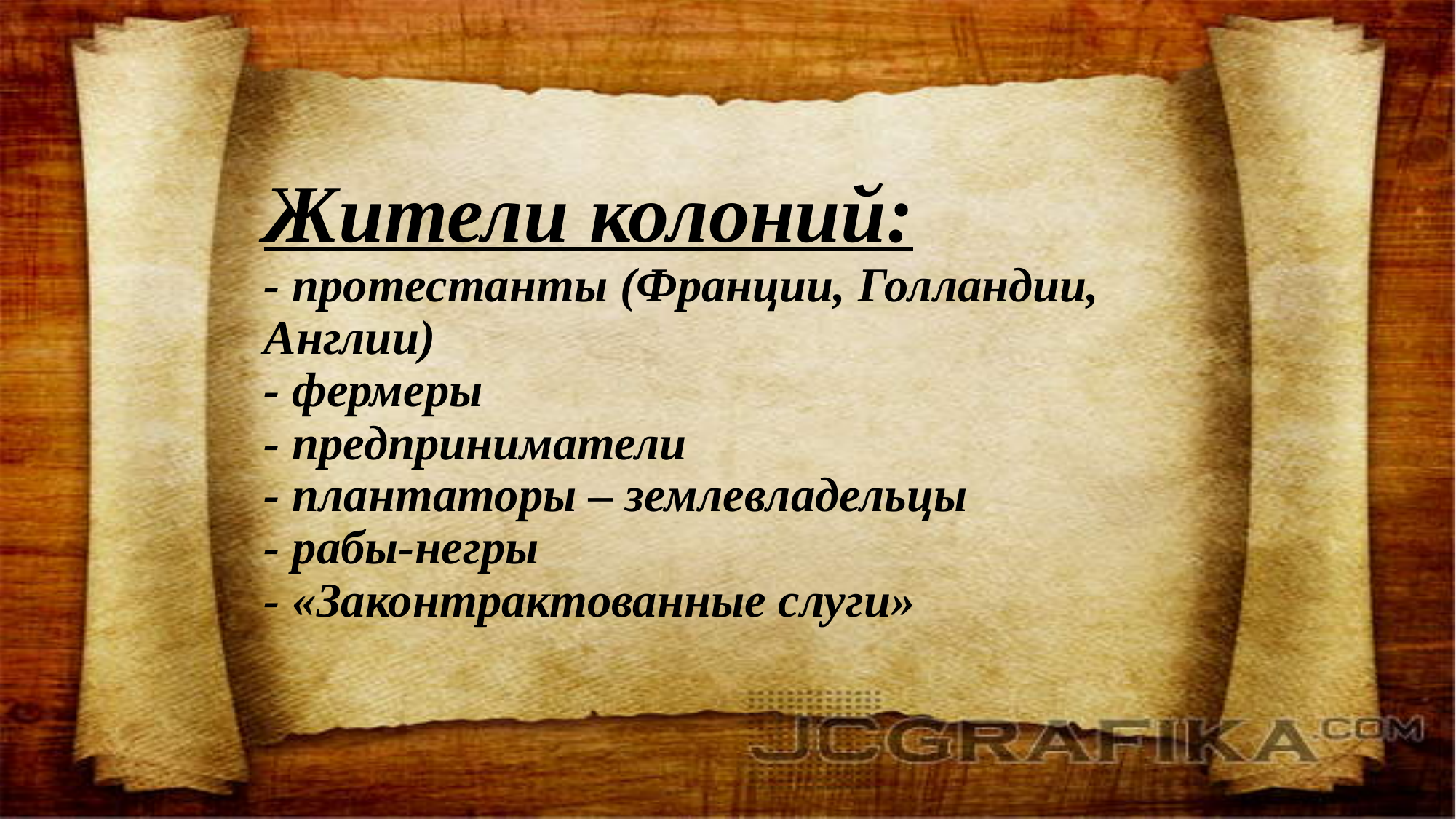

# Жители колоний: - протестанты (Франции, Голландии, Англии) - фермеры - предприниматели - плантаторы – землевладельцы - рабы-негры - «Законтрактованные слуги»